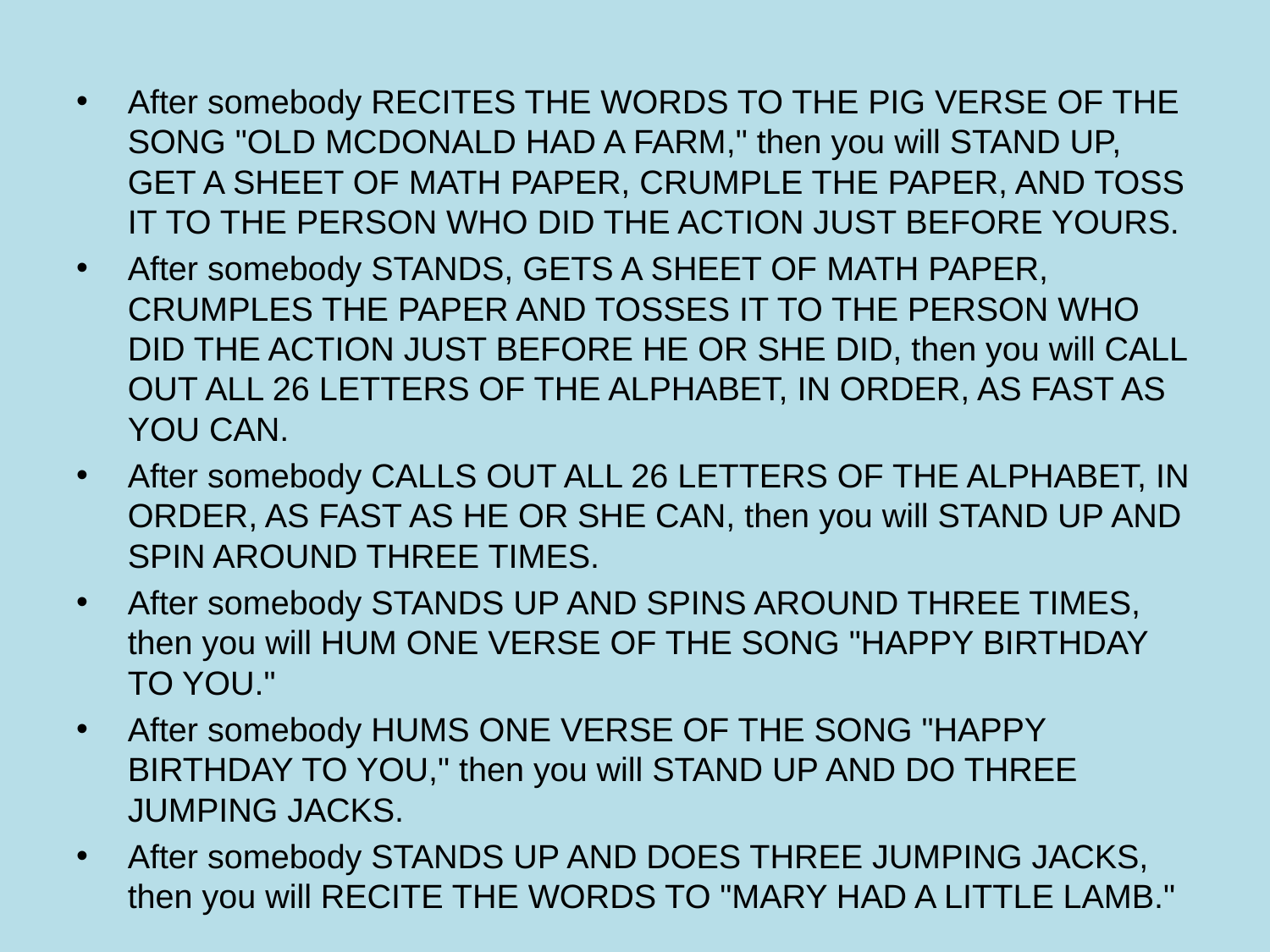

After somebody RECITES THE WORDS TO THE PIG VERSE OF THE SONG "OLD MCDONALD HAD A FARM," then you will STAND UP, GET A SHEET OF MATH PAPER, CRUMPLE THE PAPER, AND TOSS IT TO THE PERSON WHO DID THE ACTION JUST BEFORE YOURS.
After somebody STANDS, GETS A SHEET OF MATH PAPER, CRUMPLES THE PAPER AND TOSSES IT TO THE PERSON WHO DID THE ACTION JUST BEFORE HE OR SHE DID, then you will CALL OUT ALL 26 LETTERS OF THE ALPHABET, IN ORDER, AS FAST AS YOU CAN.
After somebody CALLS OUT ALL 26 LETTERS OF THE ALPHABET, IN ORDER, AS FAST AS HE OR SHE CAN, then you will STAND UP AND SPIN AROUND THREE TIMES.
After somebody STANDS UP AND SPINS AROUND THREE TIMES, then you will HUM ONE VERSE OF THE SONG "HAPPY BIRTHDAY TO YOU."
After somebody HUMS ONE VERSE OF THE SONG "HAPPY BIRTHDAY TO YOU," then you will STAND UP AND DO THREE JUMPING JACKS.
After somebody STANDS UP AND DOES THREE JUMPING JACKS, then you will RECITE THE WORDS TO "MARY HAD A LITTLE LAMB."